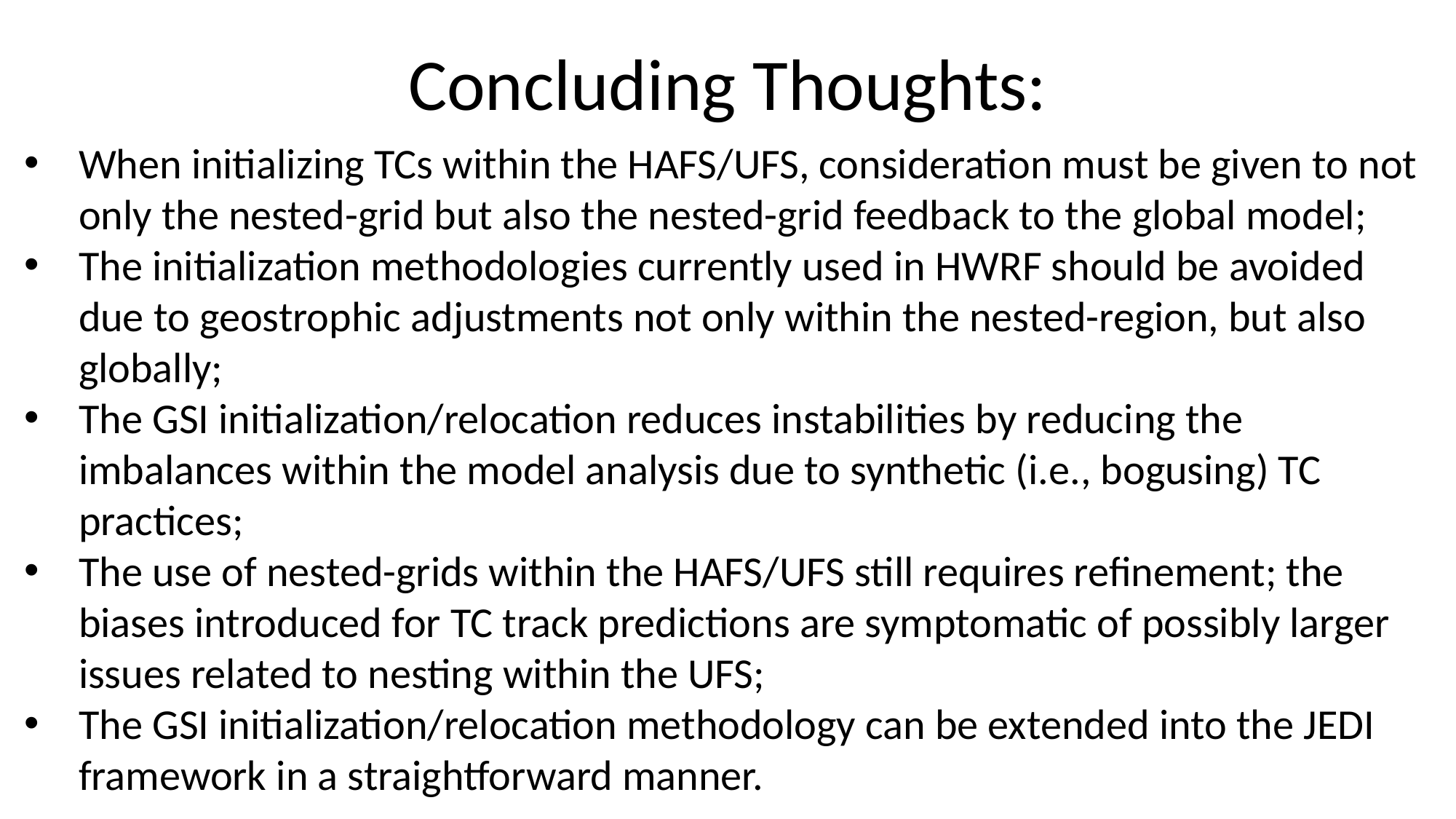

Concluding Thoughts:
When initializing TCs within the HAFS/UFS, consideration must be given to not only the nested-grid but also the nested-grid feedback to the global model;
The initialization methodologies currently used in HWRF should be avoided due to geostrophic adjustments not only within the nested-region, but also globally;
The GSI initialization/relocation reduces instabilities by reducing the imbalances within the model analysis due to synthetic (i.e., bogusing) TC practices;
The use of nested-grids within the HAFS/UFS still requires refinement; the biases introduced for TC track predictions are symptomatic of possibly larger issues related to nesting within the UFS;
The GSI initialization/relocation methodology can be extended into the JEDI framework in a straightforward manner.